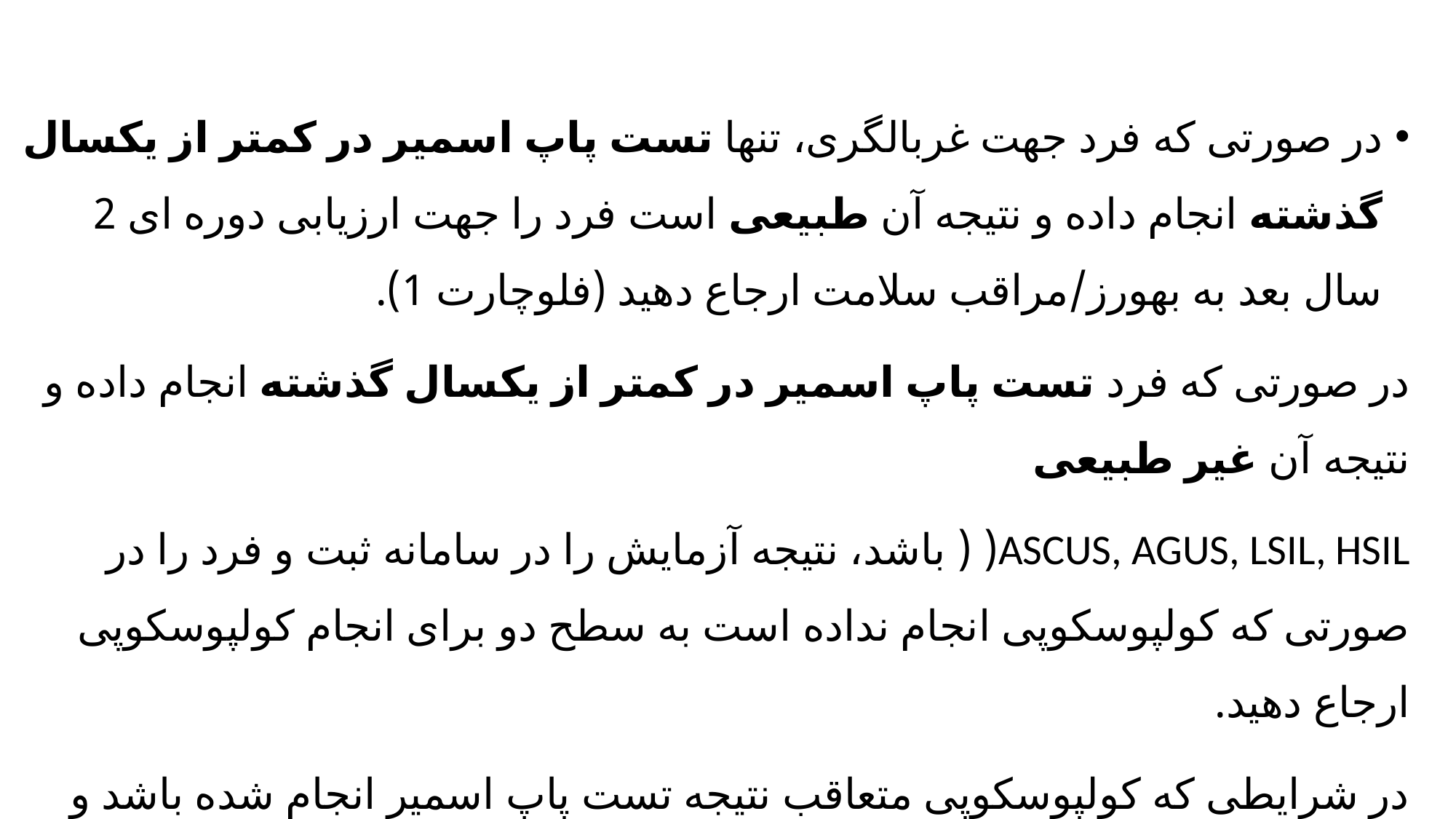

#
در صورتی که فرد جهت غربالگری، تنها تست پاپ اسمیر در کمتر از یکسال گذشته انجام داده و نتیجه آن طبیعی است فرد را جهت ارزیابی دوره ای 2 سال بعد به بهورز/مراقب سلامت ارجاع دهید (فلوچارت 1).
در صورتی که فرد تست پاپ اسمیر در کمتر از یکسال گذشته انجام داده و نتیجه آن غیر طبیعی
ASCUS, AGUS, LSIL, HSIL( ( باشد، نتیجه آزمایش را در سامانه ثبت و فرد را در صورتی که کولپوسکوپی انجام نداده است به سطح دو برای انجام کولپوسکوپی ارجاع دهید.
در شرایطی که کولپوسکوپی متعاقب نتیجه تست پاپ اسمیر انجام شده باشد و نتیجه آن غیرطبیعی بوده است، فرد را صرفا برای ویزیت به متخصص زنان ارجاع دهید.